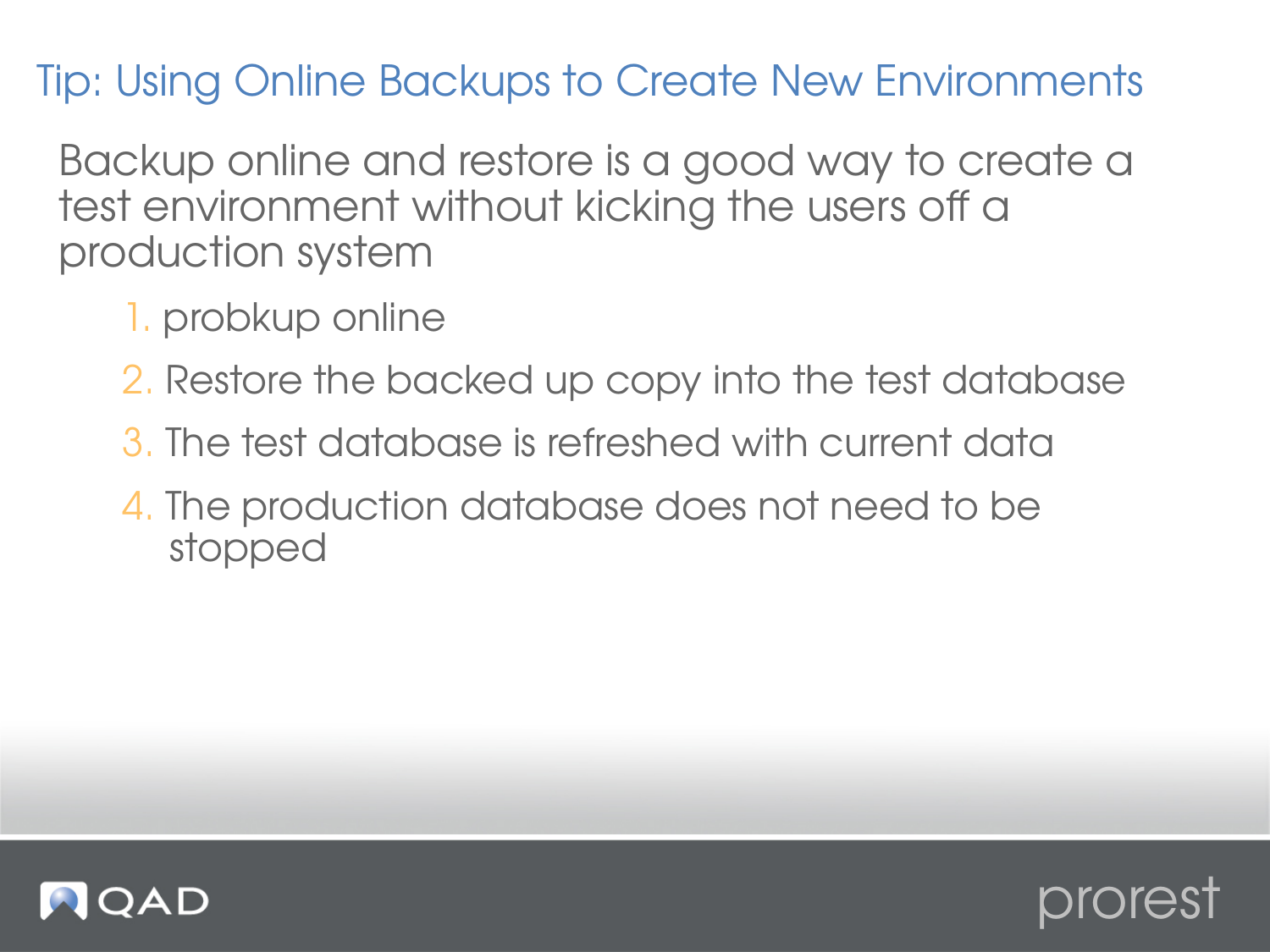

Tip: Using Online Backups to Create New Environments
Backup online and restore is a good way to create a test environment without kicking the users off a production system
1. probkup online
2. Restore the backed up copy into the test database
3. The test database is refreshed with current data
4. The production database does not need to be stopped

# prorest